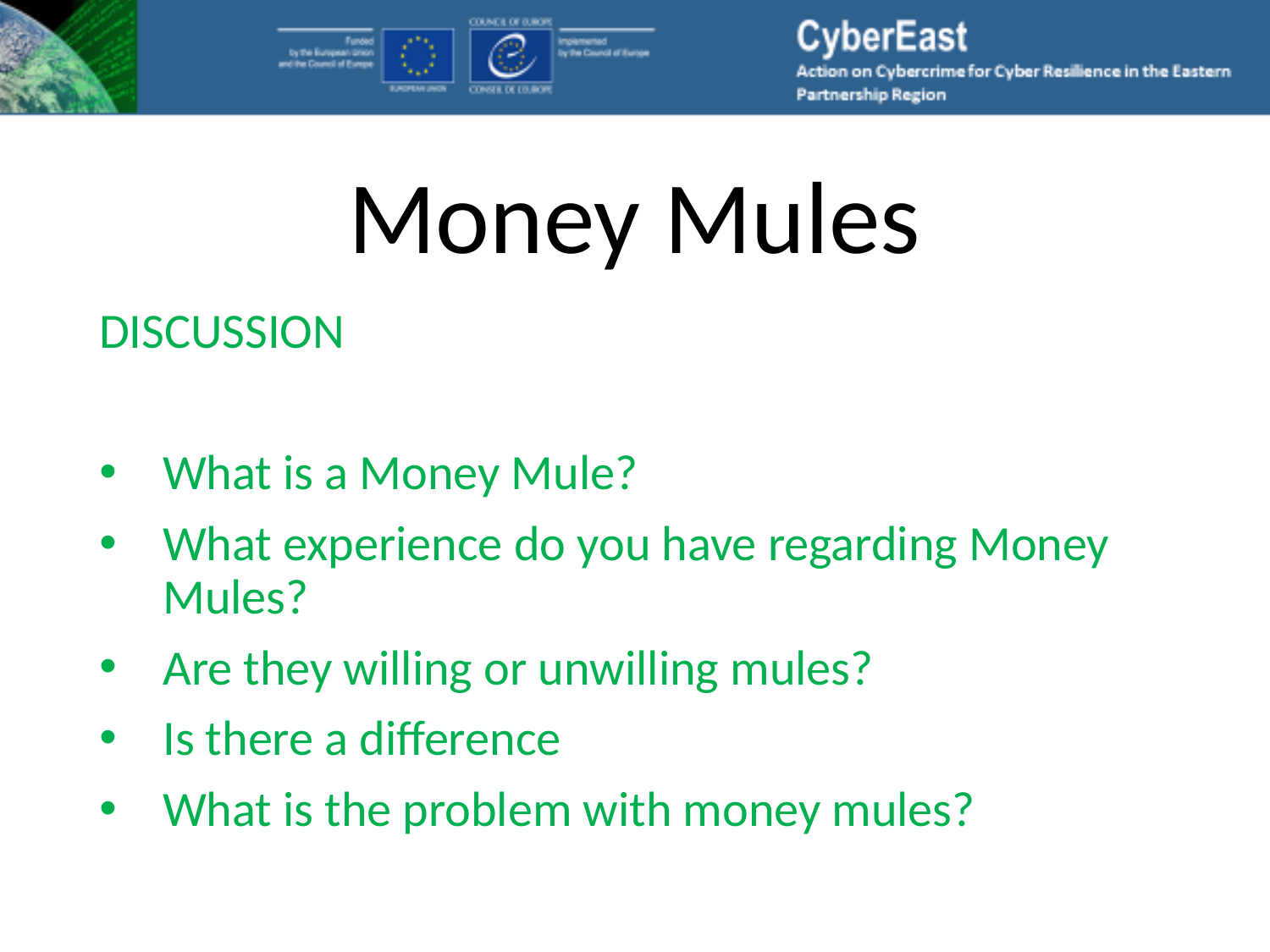

# Money Mules
DISCUSSION

What is a Money Mule?
What experience do you have regarding Money Mules?
Are they willing or unwilling mules?
Is there a difference
What is the problem with money mules?